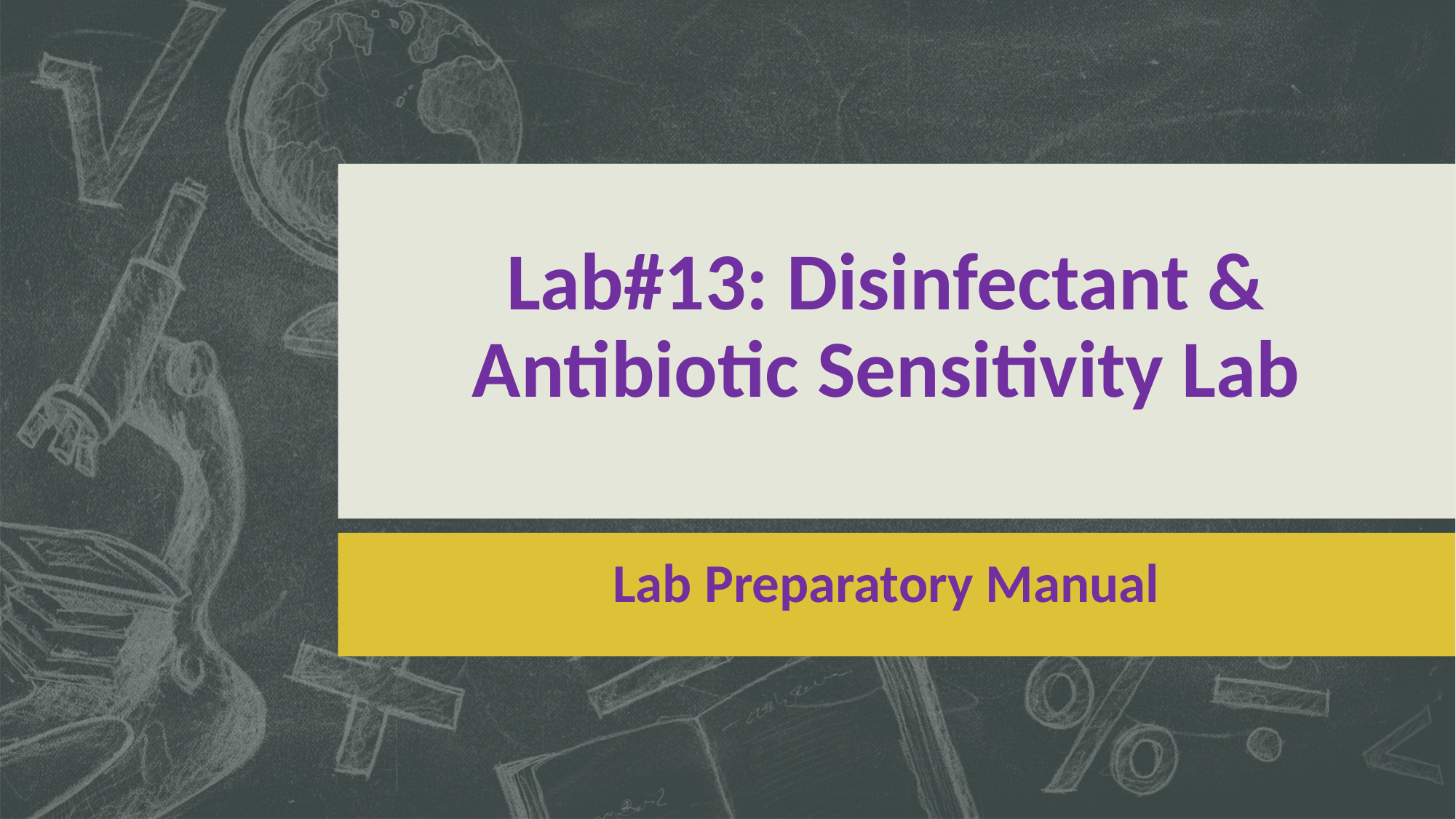

# Lab#13: Disinfectant & Antibiotic Sensitivity Lab
Lab Preparatory Manual